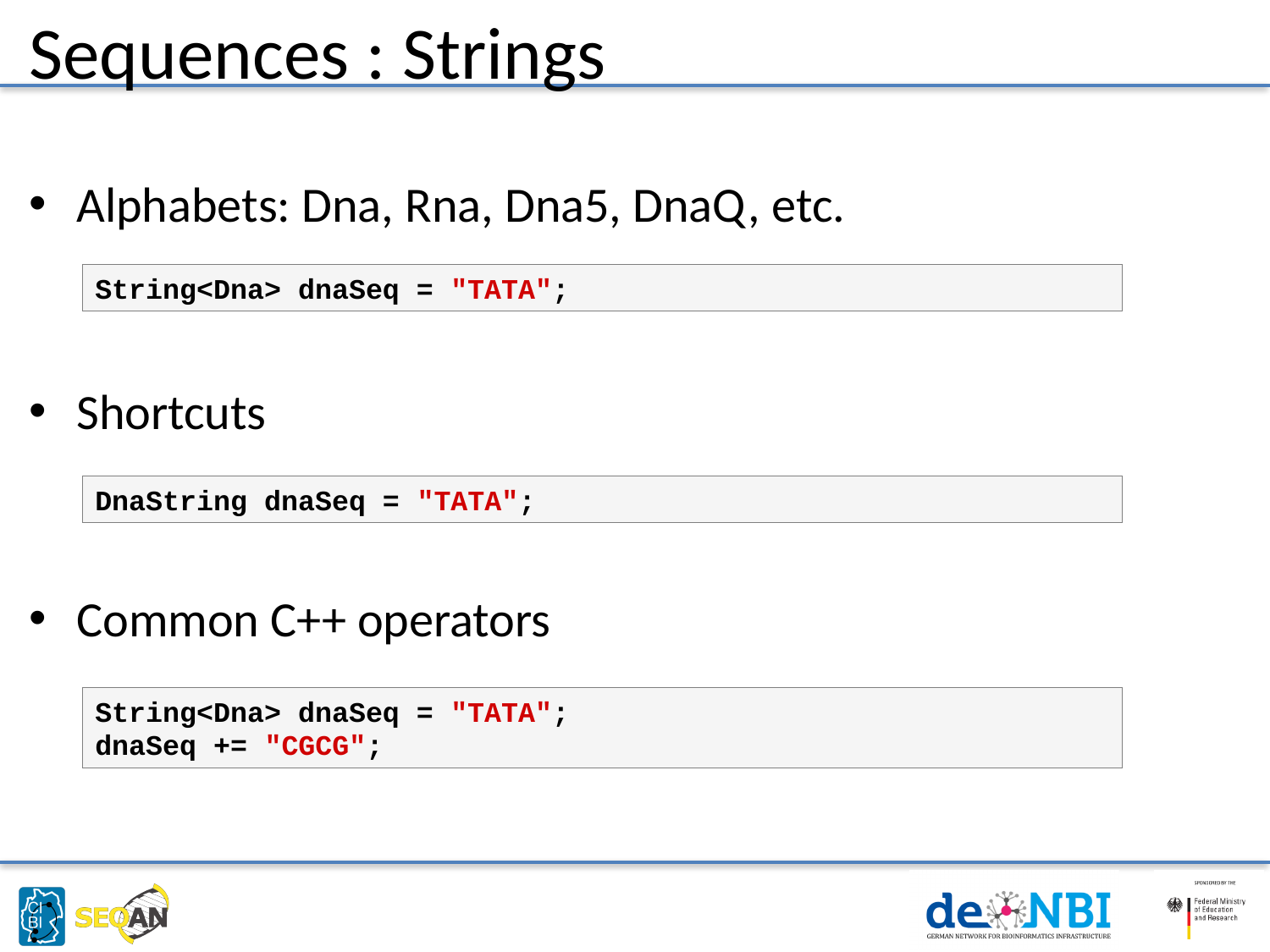

Sequences : Strings
Alphabets: Dna, Rna, Dna5, DnaQ, etc.

Shortcuts

Common C++ operators

String<Dna> dnaSeq = "TATA";
DnaString dnaSeq = "TATA";
String<Dna> dnaSeq = "TATA";
dnaSeq += "CGCG";